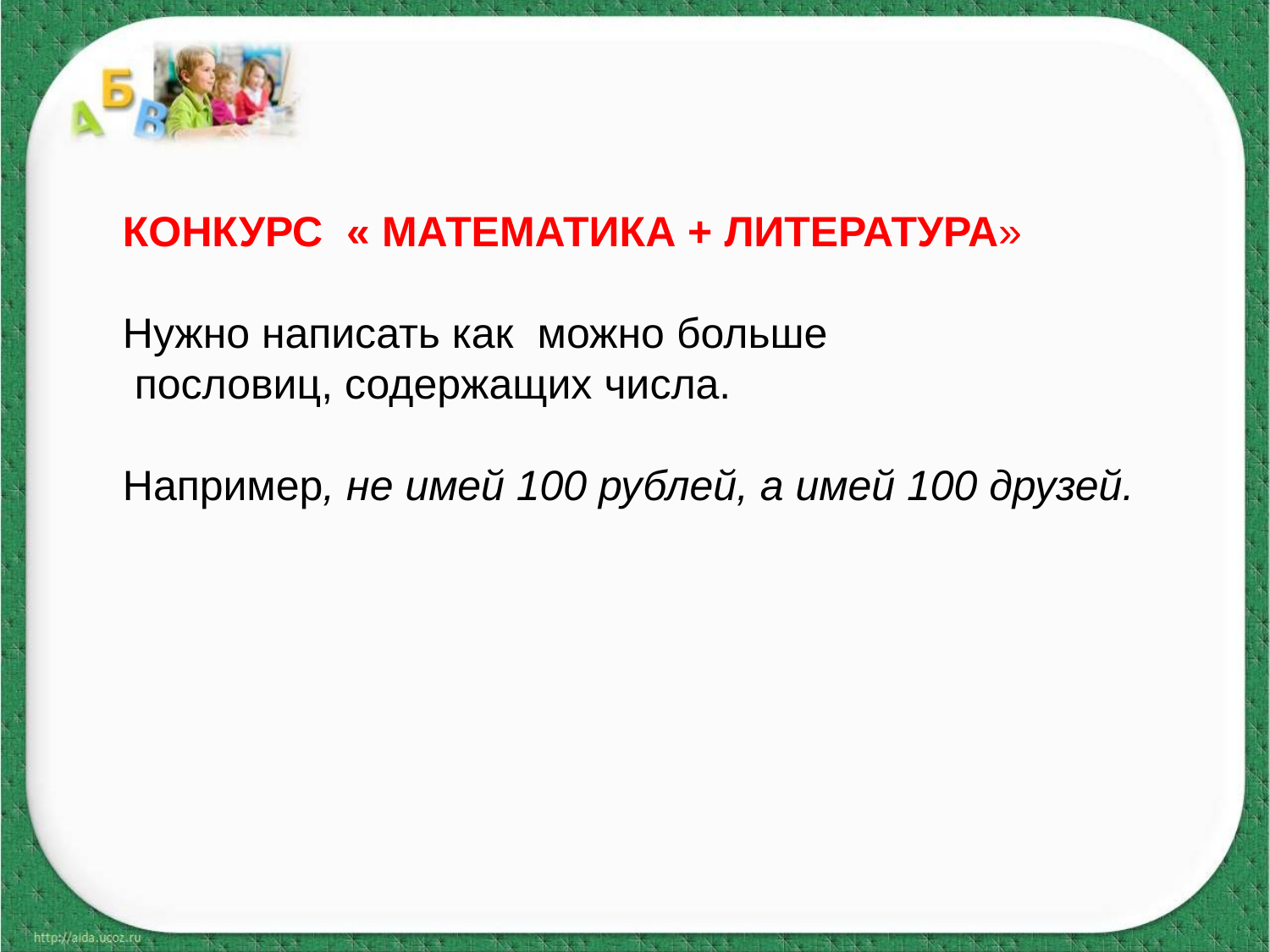

КОНКУРС  « МАТЕМАТИКА + ЛИТЕРАТУРА»

Нужно написать как  можно больше
 пословиц, содержащих числа.

Например, не имей 100 рублей, а имей 100 друзей.